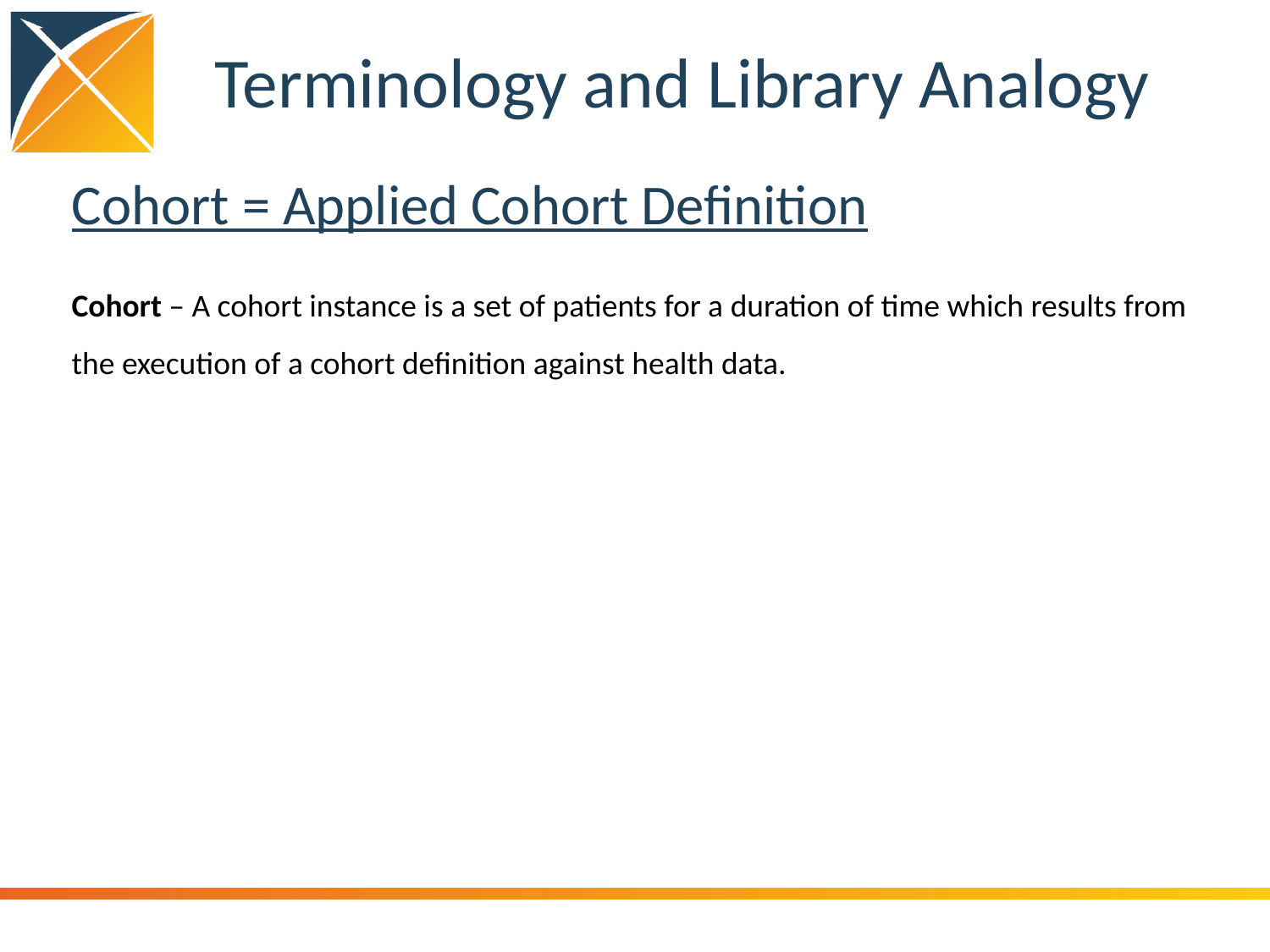

# Terminology and Library Analogy
Cohort = Applied Cohort Definition
Cohort – A cohort instance is a set of patients for a duration of time which results from the execution of a cohort definition against health data.